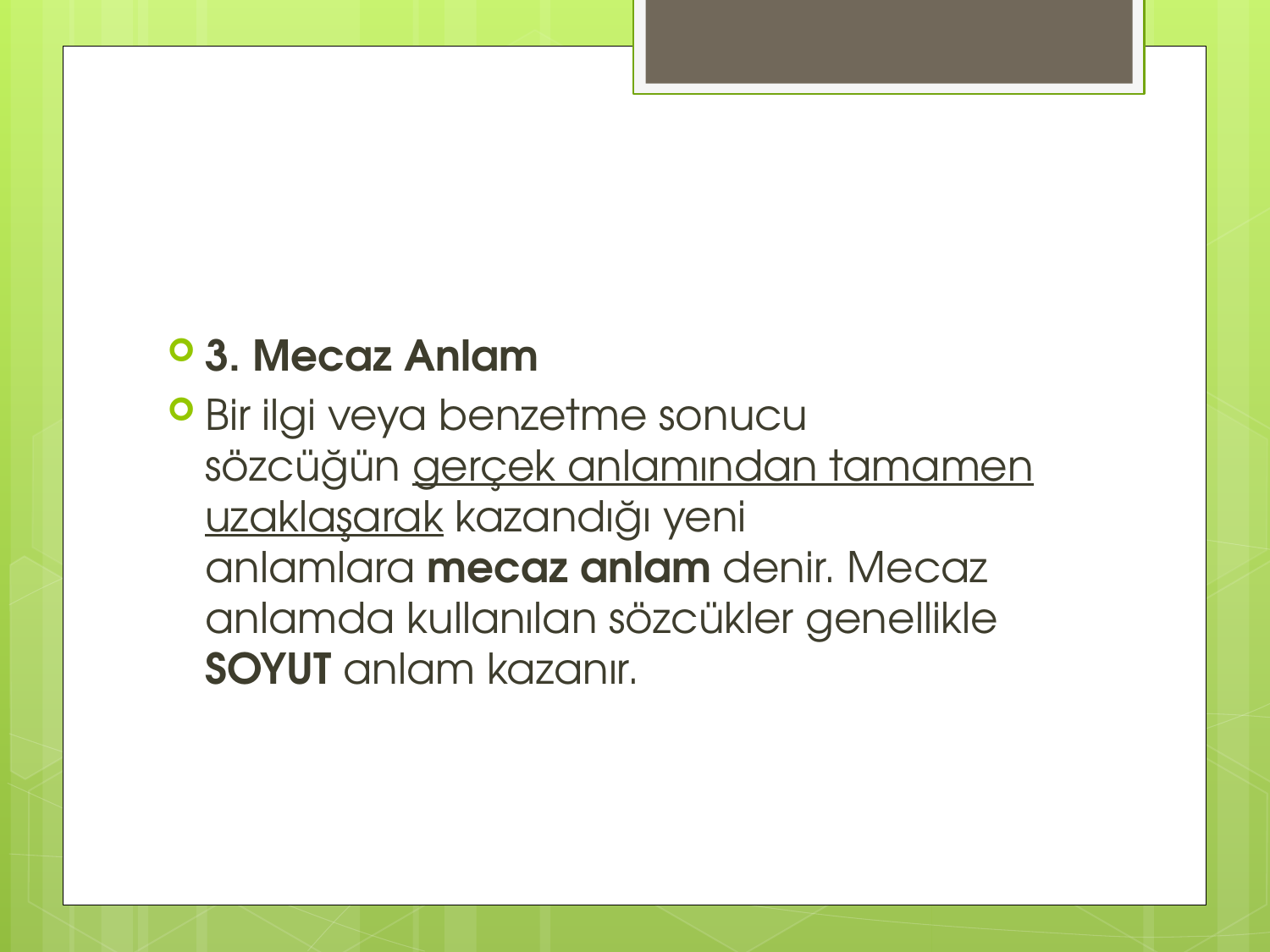

#
3. Mecaz Anlam
Bir ilgi veya benzetme sonucu sözcüğün gerçek anlamından tamamen uzaklaşarak kazandığı yeni anlamlara mecaz anlam denir. Mecaz anlamda kullanılan sözcükler genellikle SOYUT anlam kazanır.